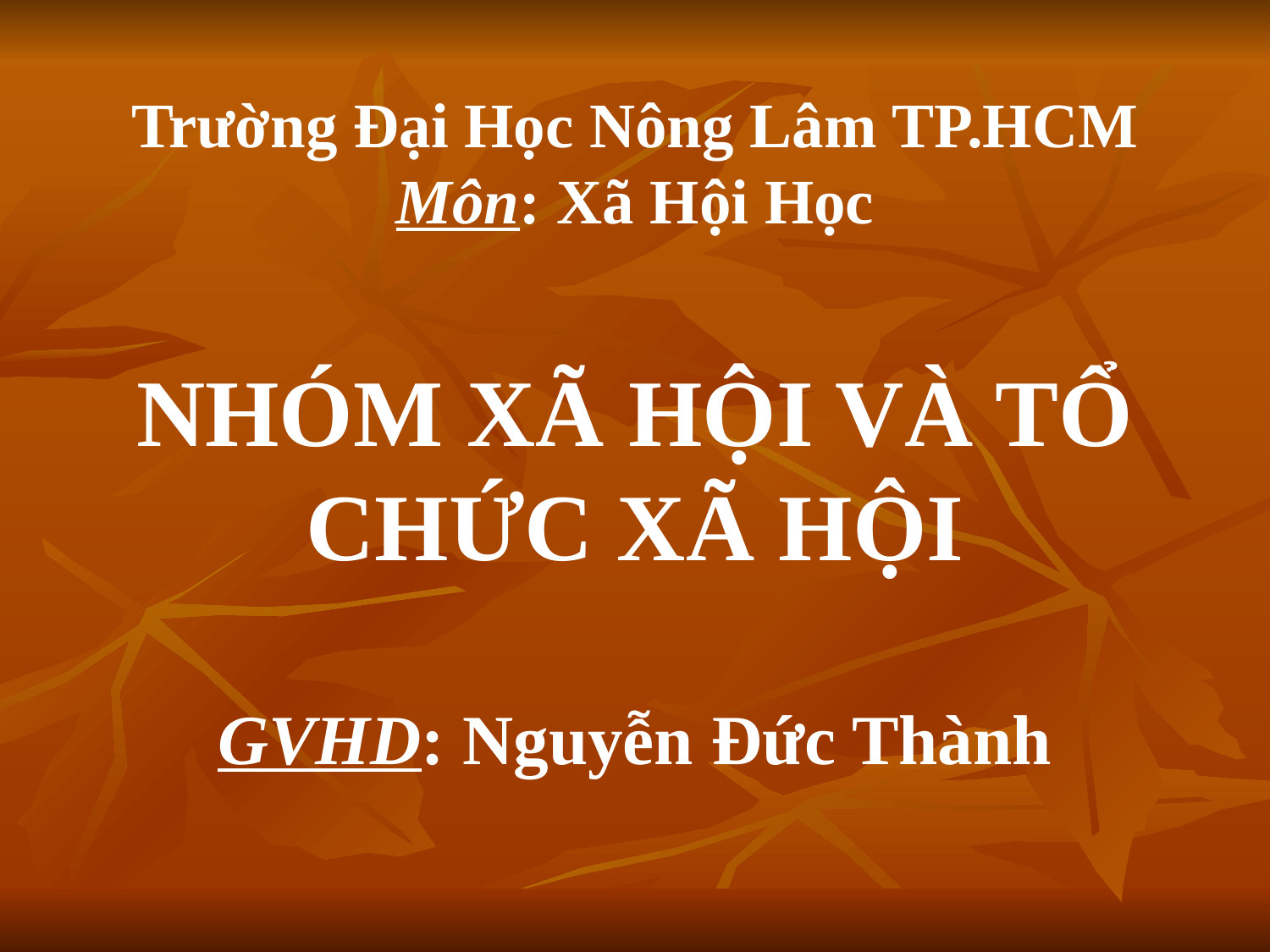

# Trường Đại Học Nông Lâm TP.HCM Môn: Xã Hội Học NHÓM XÃ HỘI VÀ TỔ CHỨC XÃ HỘI GVHD: Nguyễn Đức Thành